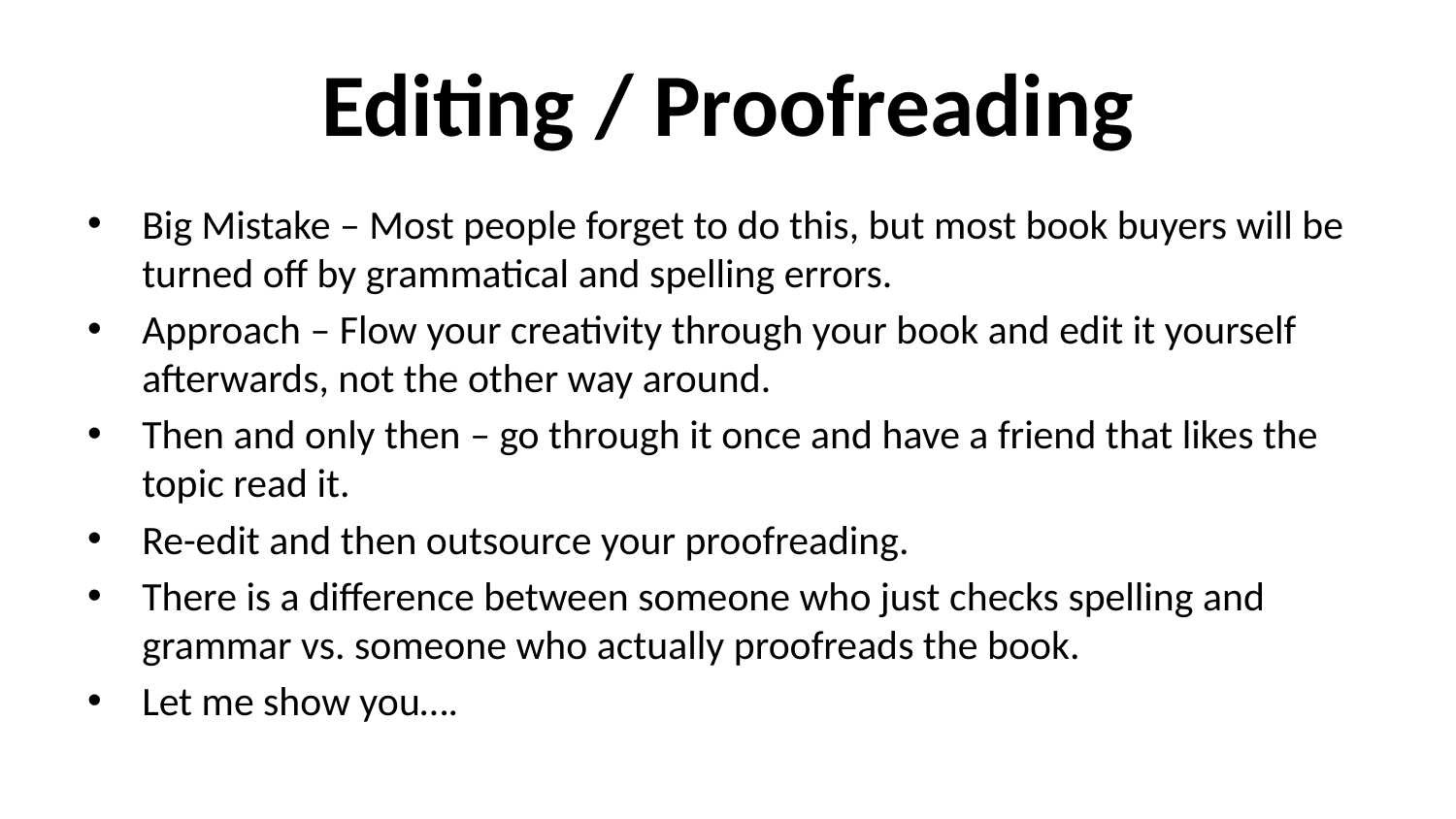

# Editing / Proofreading
Big Mistake – Most people forget to do this, but most book buyers will be turned off by grammatical and spelling errors.
Approach – Flow your creativity through your book and edit it yourself afterwards, not the other way around.
Then and only then – go through it once and have a friend that likes the topic read it.
Re-edit and then outsource your proofreading.
There is a difference between someone who just checks spelling and grammar vs. someone who actually proofreads the book.
Let me show you….